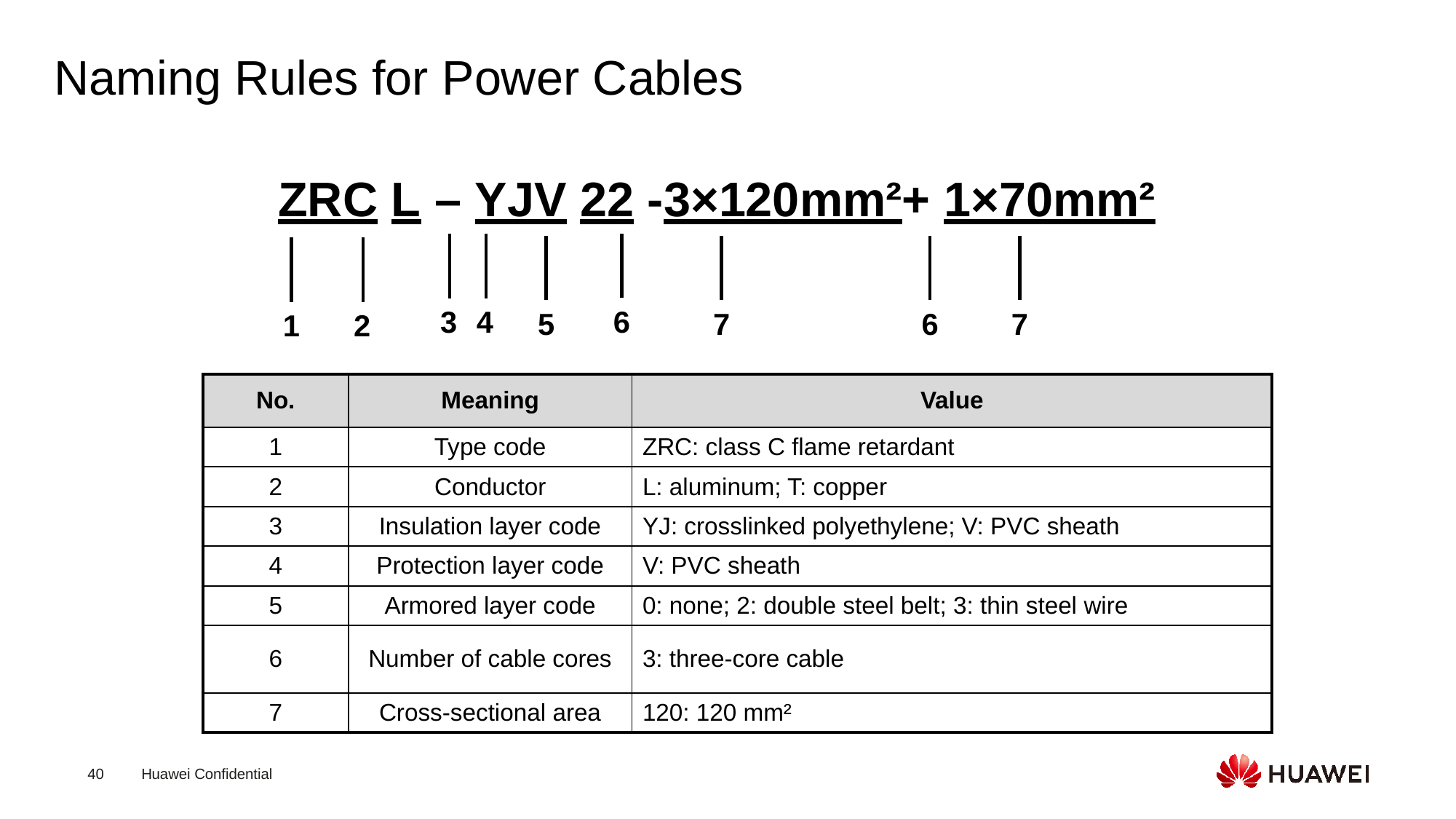

# Naming Rules for Power Cables
ZRC L – YJV 22 -3×120mm²+ 1×70mm²
6
3
4
5
7
6
7
2
1
| No. | Meaning | Value |
| --- | --- | --- |
| 1 | Type code | ZRC: class C flame retardant |
| 2 | Conductor | L: aluminum; T: copper |
| 3 | Insulation layer code | YJ: crosslinked polyethylene; V: PVC sheath |
| 4 | Protection layer code | V: PVC sheath |
| 5 | Armored layer code | 0: none; 2: double steel belt; 3: thin steel wire |
| 6 | Number of cable cores | 3: three-core cable |
| 7 | Cross-sectional area | 120: 120 mm² |